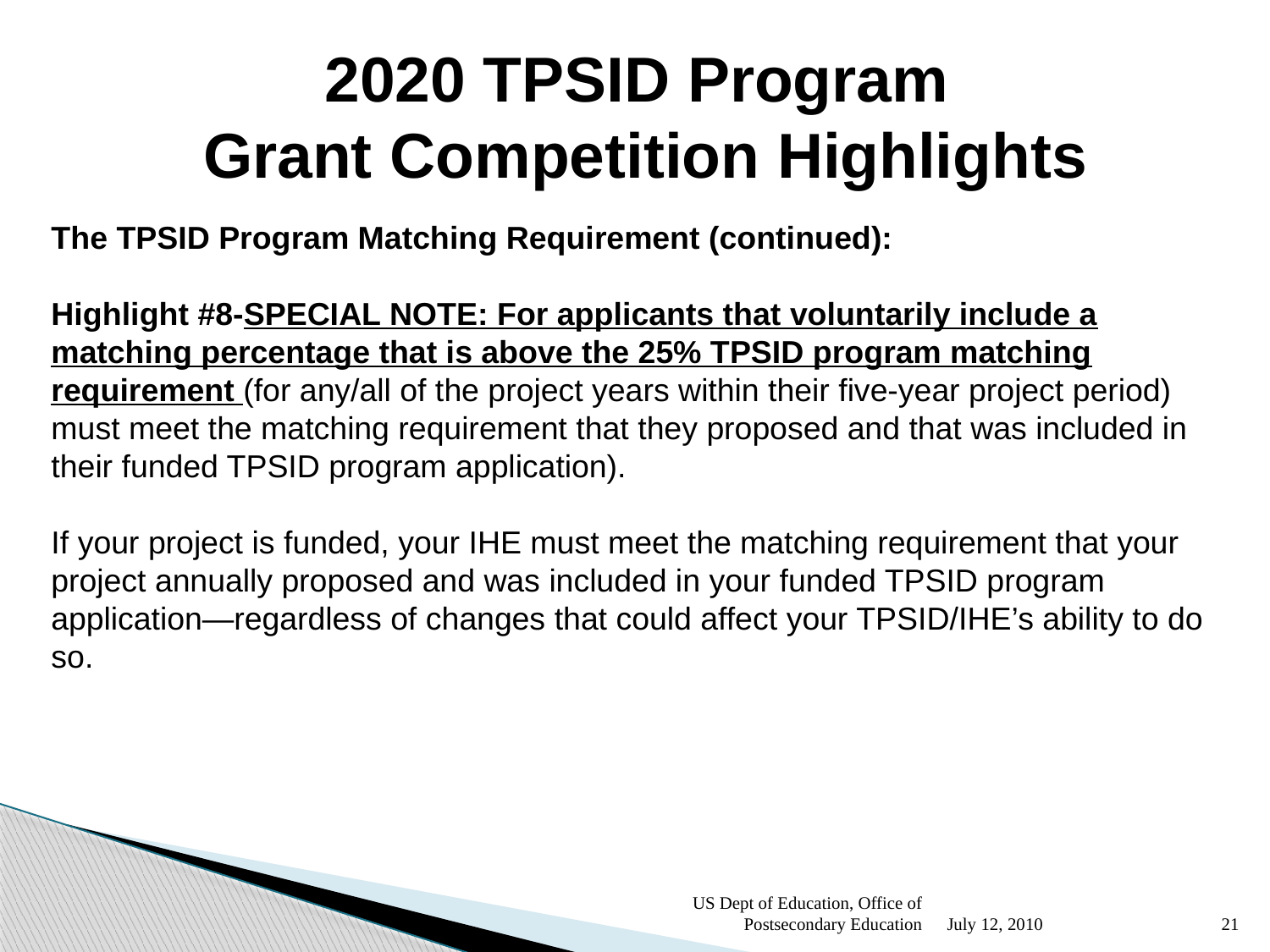

2020 TPSID Program
Grant Competition Highlights
The TPSID Program Matching Requirement (continued):

Highlight #8-SPECIAL NOTE: For applicants that voluntarily include a matching percentage that is above the 25% TPSID program matching requirement (for any/all of the project years within their five-year project period) must meet the matching requirement that they proposed and that was included in their funded TPSID program application).

If your project is funded, your IHE must meet the matching requirement that your project annually proposed and was included in your funded TPSID program application—regardless of changes that could affect your TPSID/IHE’s ability to do so.

US Dept of Education, Office of Postsecondary Education
July 12, 2010
21